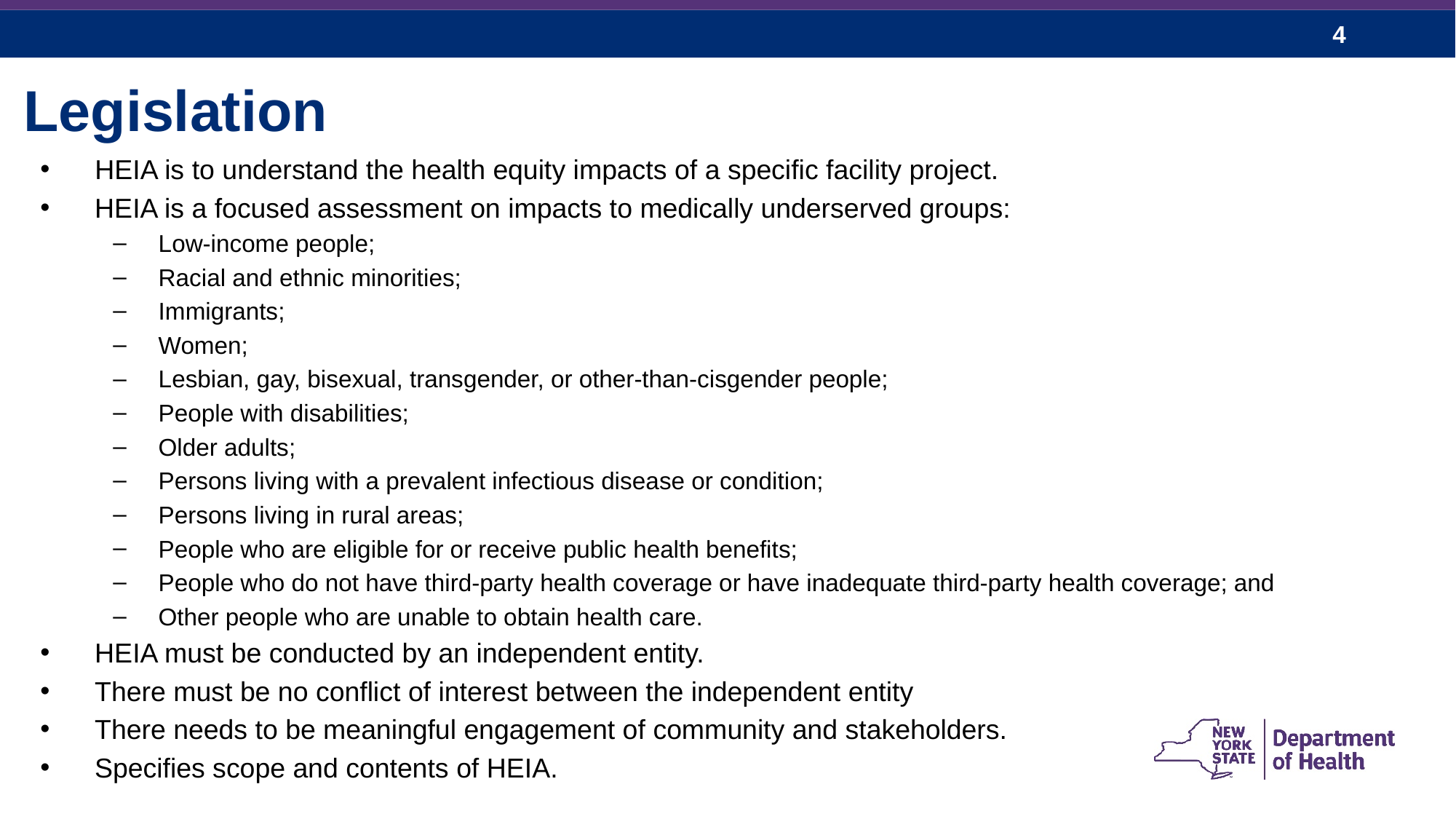

# Legislation
HEIA is to understand the health equity impacts of a specific facility project.
HEIA is a focused assessment on impacts to medically underserved groups:
Low-income people;
Racial and ethnic minorities;
Immigrants;
Women;
Lesbian, gay, bisexual, transgender, or other-than-cisgender people;
People with disabilities;
Older adults;
Persons living with a prevalent infectious disease or condition;
Persons living in rural areas;
People who are eligible for or receive public health benefits;
People who do not have third-party health coverage or have inadequate third-party health coverage; and
Other people who are unable to obtain health care.
HEIA must be conducted by an independent entity.
There must be no conflict of interest between the independent entity
There needs to be meaningful engagement of community and stakeholders.
Specifies scope and contents of HEIA.